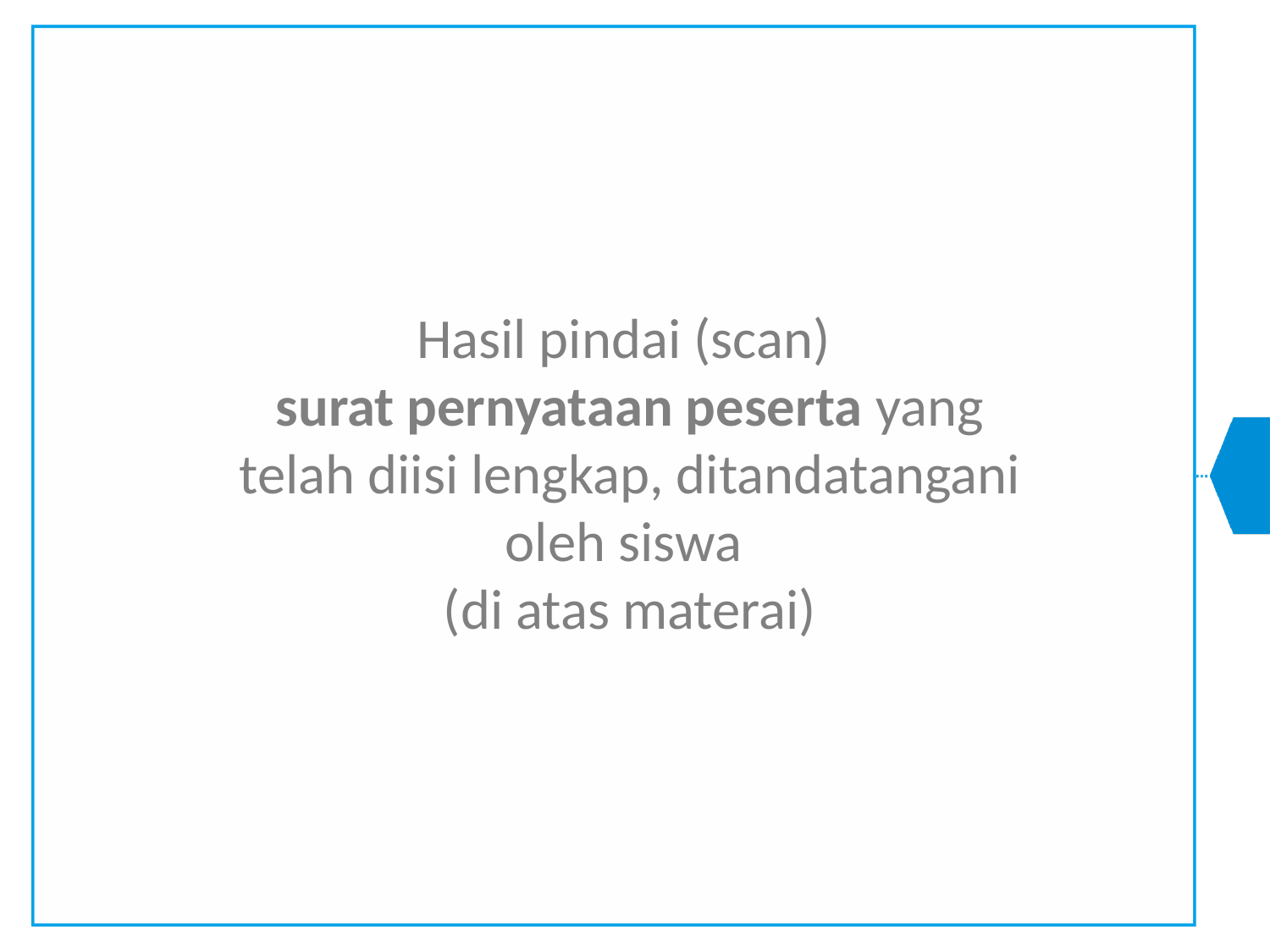

Hasil pindai (scan)
surat pernyataan peserta yang telah diisi lengkap, ditandatangani oleh siswa
(di atas materai)